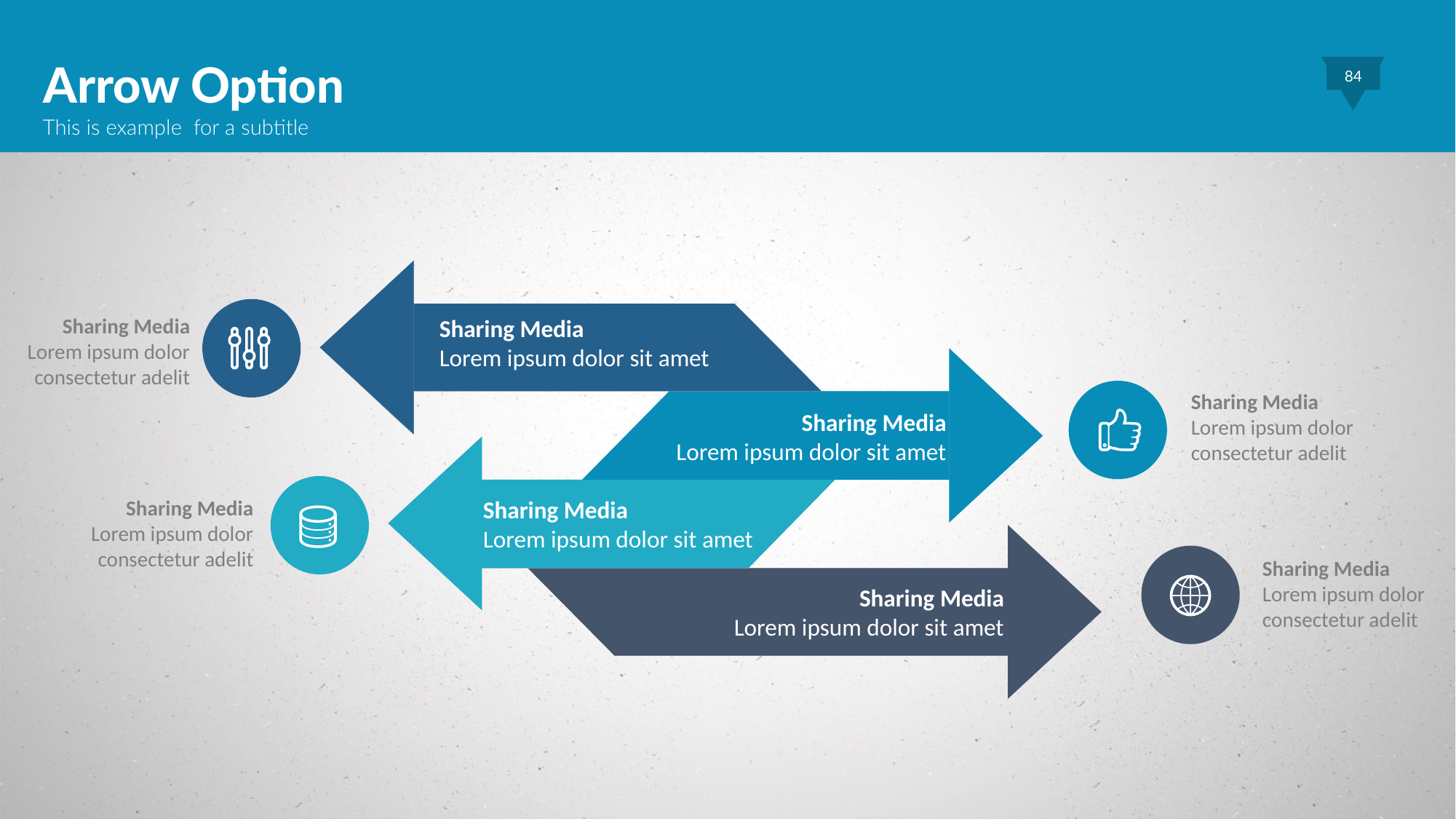

Arrow Option
This is example  for a subtitle

84

Sharing Media
Lorem ipsum dolor consectetur adelit
Sharing Media
Lorem ipsum dolor sit amet

Sharing Media
Lorem ipsum dolor consectetur adelit
Sharing Media
Lorem ipsum dolor sit amet

Sharing Media
Lorem ipsum dolor sit amet
Sharing Media
Lorem ipsum dolor consectetur adelit

Sharing Media
Lorem ipsum dolor consectetur adelit
Sharing Media
Lorem ipsum dolor sit amet